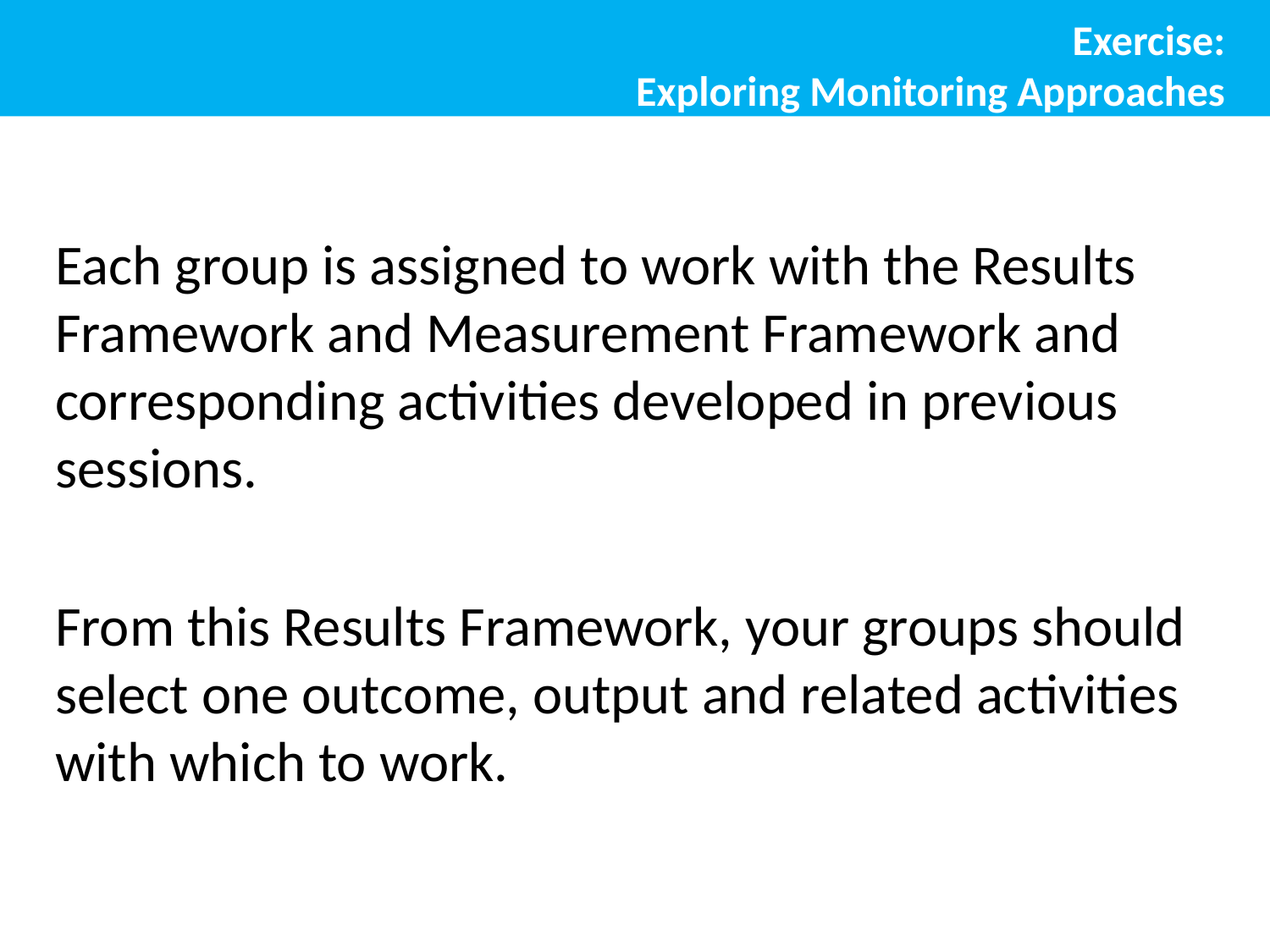

# Exercise: Exploring Monitoring Approaches
Each group is assigned to work with the Results Framework and Measurement Framework and corresponding activities developed in previous sessions.

From this Results Framework, your groups should select one outcome, output and related activities  with which to work.